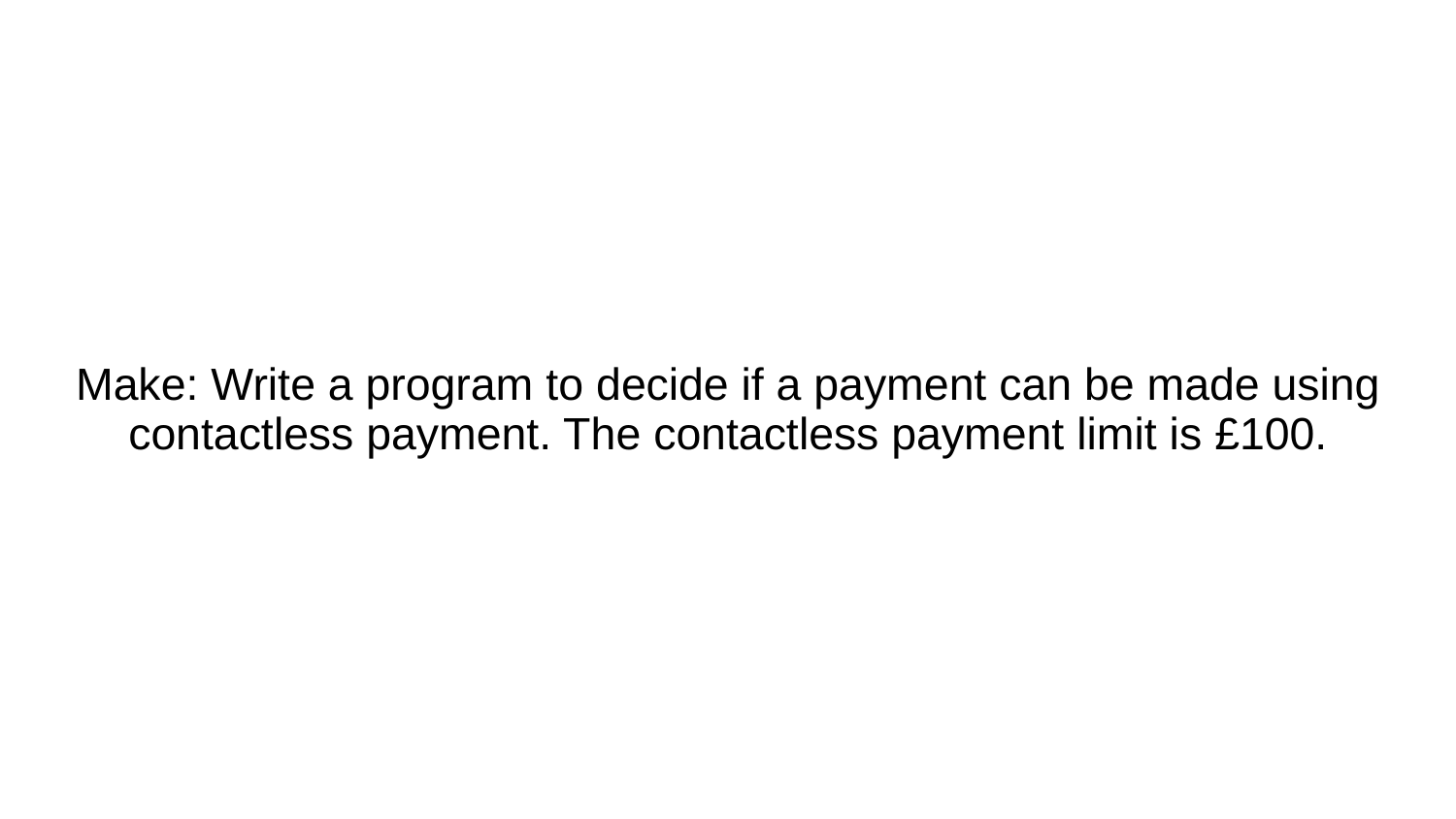

# Make: Write a program to decide if a payment can be made using contactless payment. The contactless payment limit is £100.